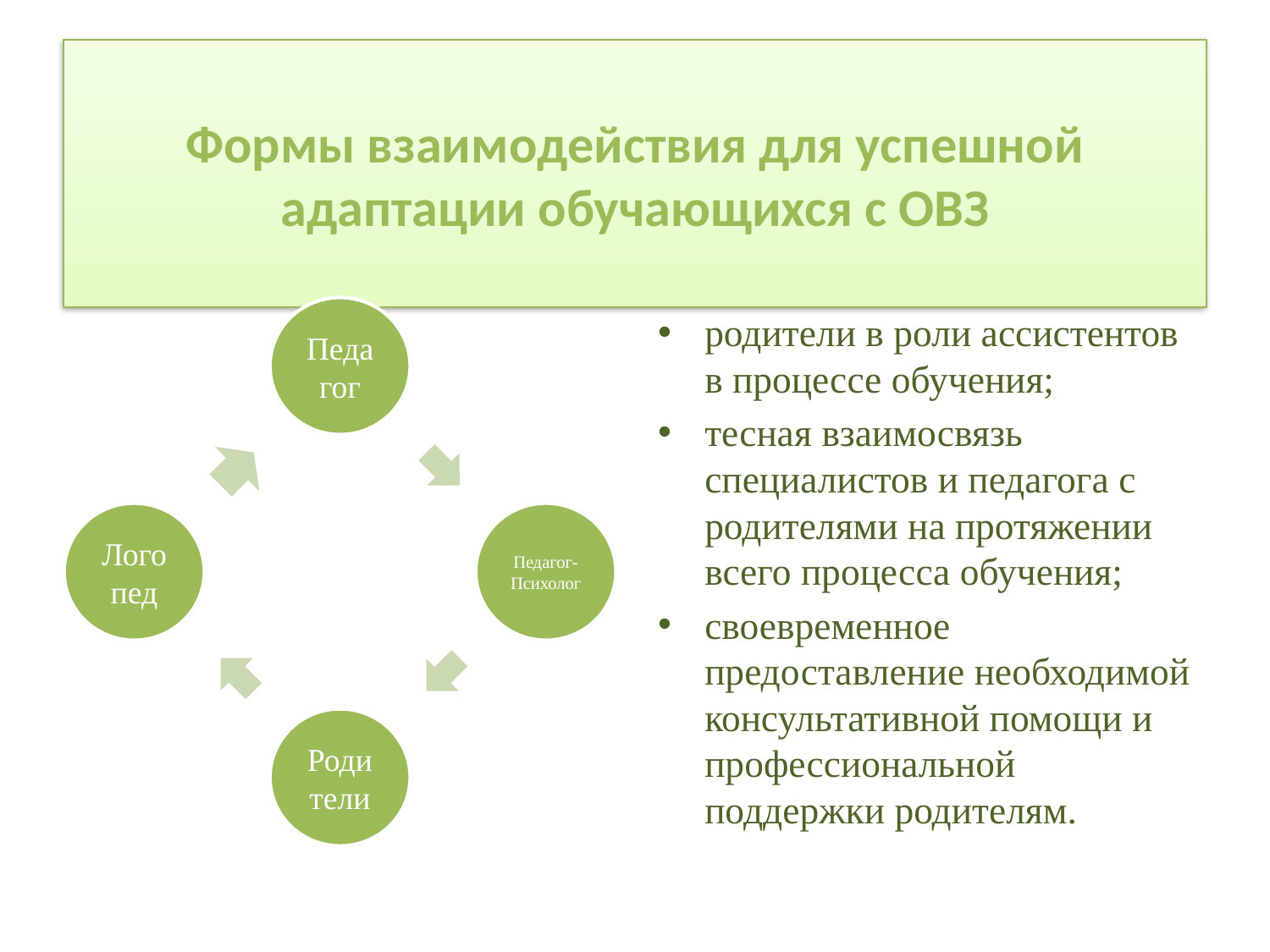

# Формы взаимодействия для успешной адаптации обучающихся с ОВЗ
Педагог
Педагог-Психолог
Родители
Логопед
родители в роли ассистентов в процессе обучения;
тесная взаимосвязь специалистов и педагога с родителями на протяжении всего процесса обучения;
своевременное предоставление необходимой консультативной помощи и профессиональной поддержки родителям.